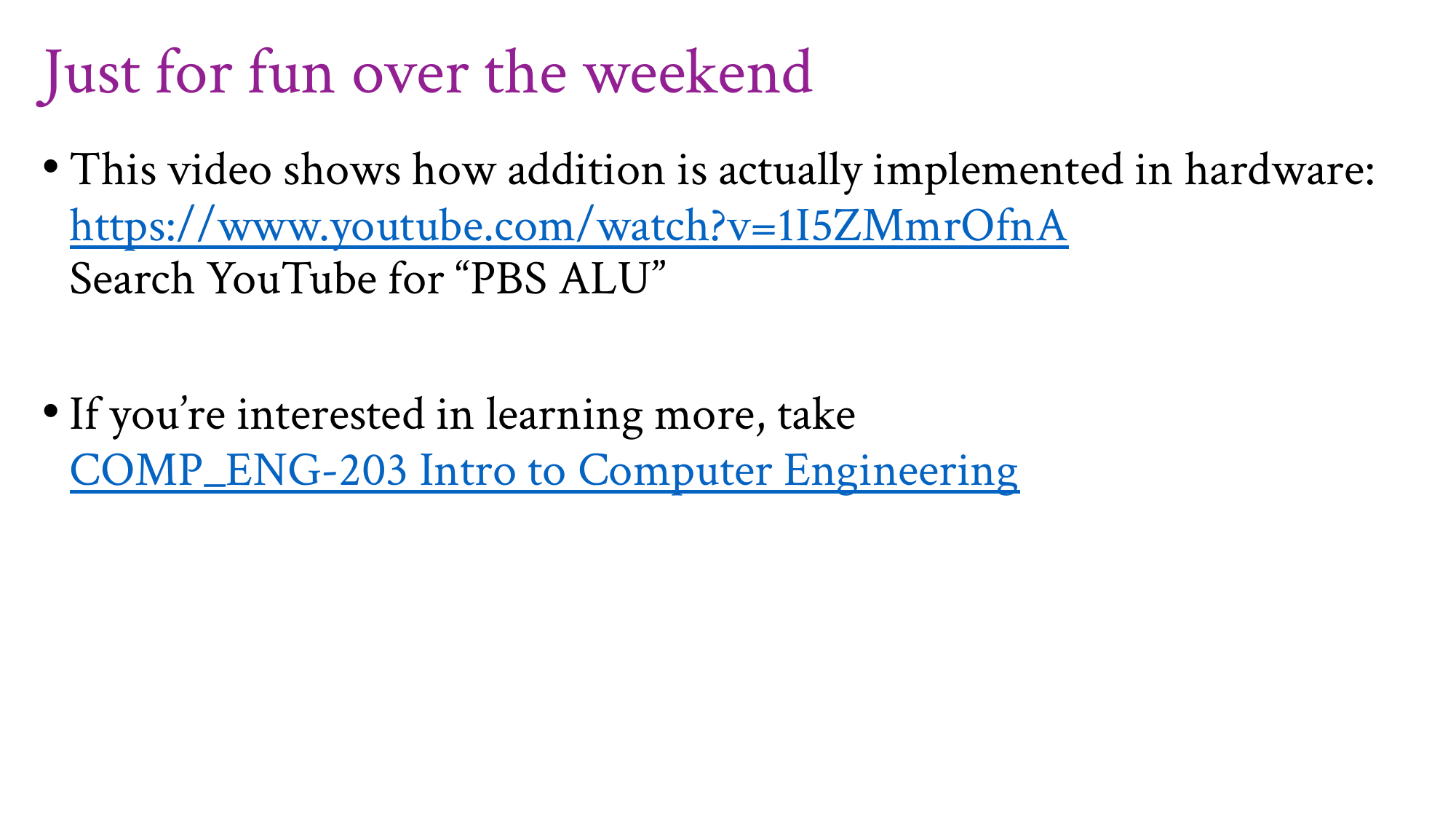

# Just for fun over the weekend
This video shows how addition is actually implemented in hardware:
https://www.youtube.com/watch?v=1I5ZMmrOfnA
Search YouTube for “PBS ALU”

If you’re interested in learning more, take
COMP_ENG-203 Intro to Computer Engineering